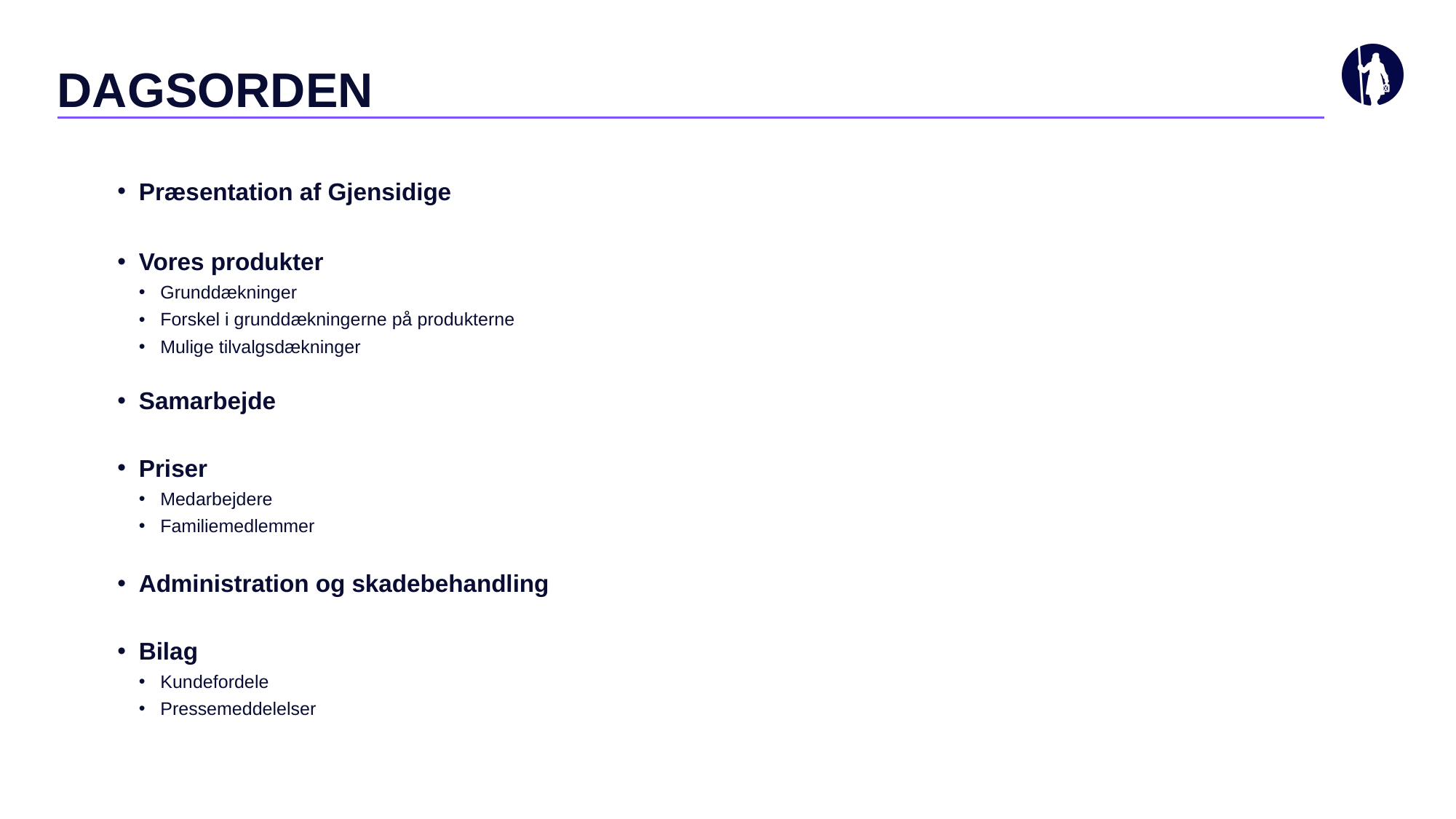

# DAGSORDEN
Præsentation af Gjensidige
Vores produkter
Grunddækninger
Forskel i grunddækningerne på produkterne
Mulige tilvalgsdækninger
Samarbejde
Priser
Medarbejdere
Familiemedlemmer
Administration og skadebehandling
Bilag
Kundefordele
Pressemeddelelser